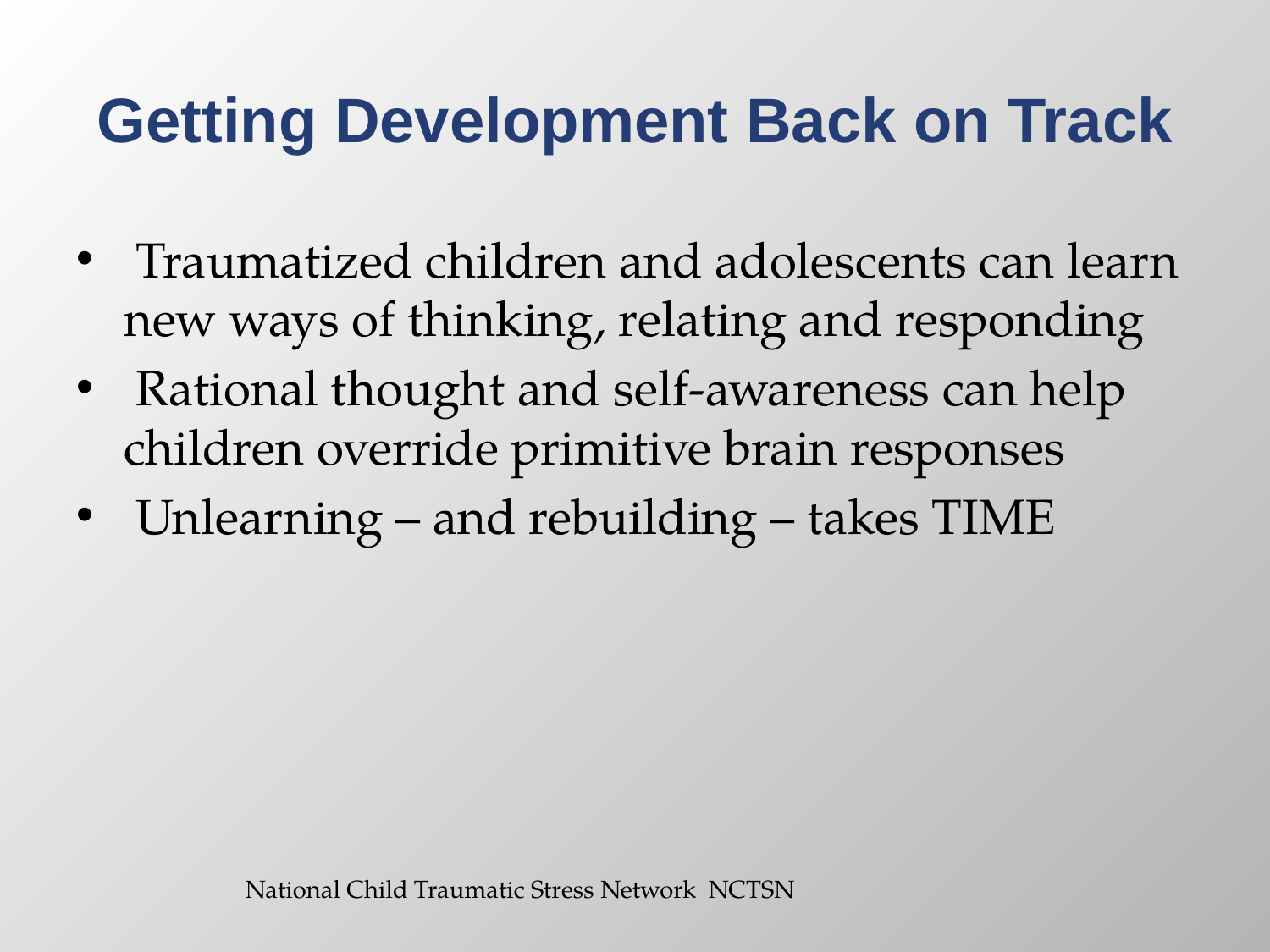

# Getting Development Back on Track
 Traumatized children and adolescents can learn new ways of thinking, relating and responding
 Rational thought and self-awareness can help children override primitive brain responses
 Unlearning – and rebuilding – takes TIME
National Child Traumatic Stress Network  NCTSN